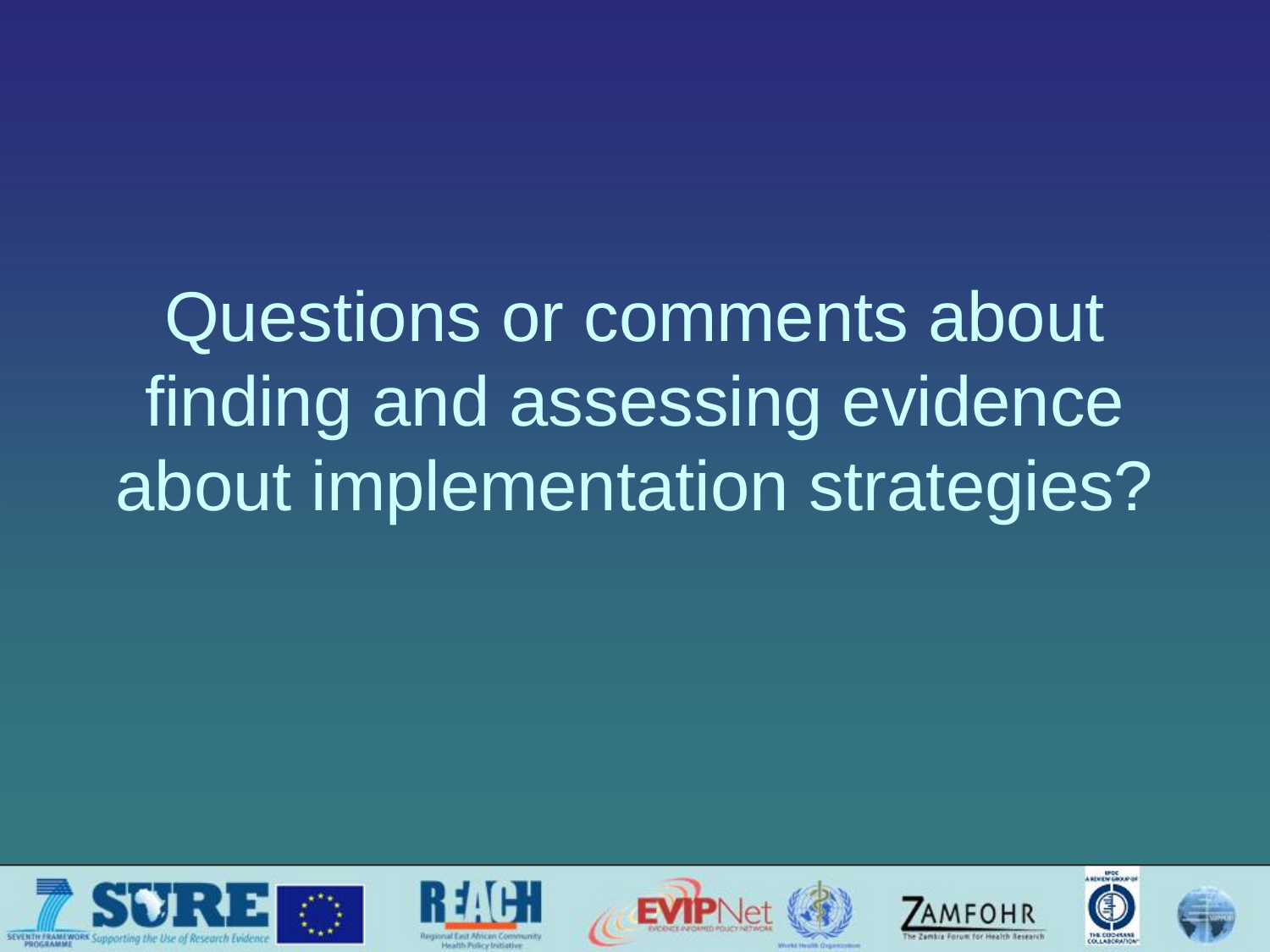

# Questions or comments about finding and assessing evidence about implementation strategies?